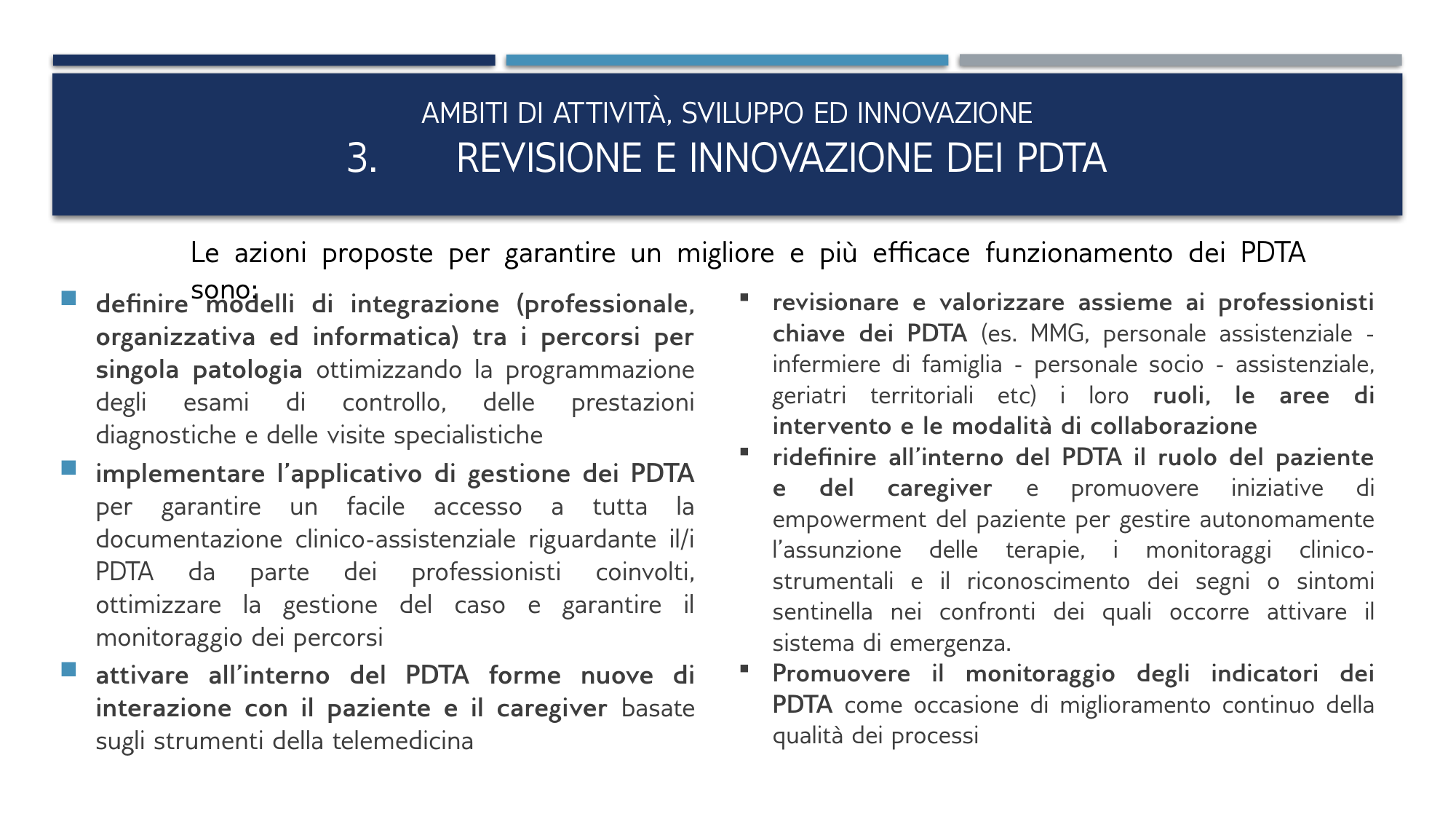

# Ambiti di attività, sviluppo ed innovazione 3.	Revisione e innovazione dei PDTA
Le azioni proposte per garantire un migliore e più efficace funzionamento dei PDTA sono:
definire modelli di integrazione (professionale, organizzativa ed informatica) tra i percorsi per singola patologia ottimizzando la programmazione degli esami di controllo, delle prestazioni diagnostiche e delle visite specialistiche
implementare l’applicativo di gestione dei PDTA per garantire un facile accesso a tutta la documentazione clinico-assistenziale riguardante il/i PDTA da parte dei professionisti coinvolti, ottimizzare la gestione del caso e garantire il monitoraggio dei percorsi
attivare all’interno del PDTA forme nuove di interazione con il paziente e il caregiver basate sugli strumenti della telemedicina

revisionare e valorizzare assieme ai professionisti chiave dei PDTA (es. MMG, personale assistenziale - infermiere di famiglia - personale socio - assistenziale, geriatri territoriali etc) i loro ruoli, le aree di intervento e le modalità di collaborazione
ridefinire all’interno del PDTA il ruolo del paziente e del caregiver e promuovere iniziative di empowerment del paziente per gestire autonomamente l’assunzione delle terapie, i monitoraggi clinico-strumentali e il riconoscimento dei segni o sintomi sentinella nei confronti dei quali occorre attivare il sistema di emergenza.
Promuovere il monitoraggio degli indicatori dei PDTA come occasione di miglioramento continuo della qualità dei processi